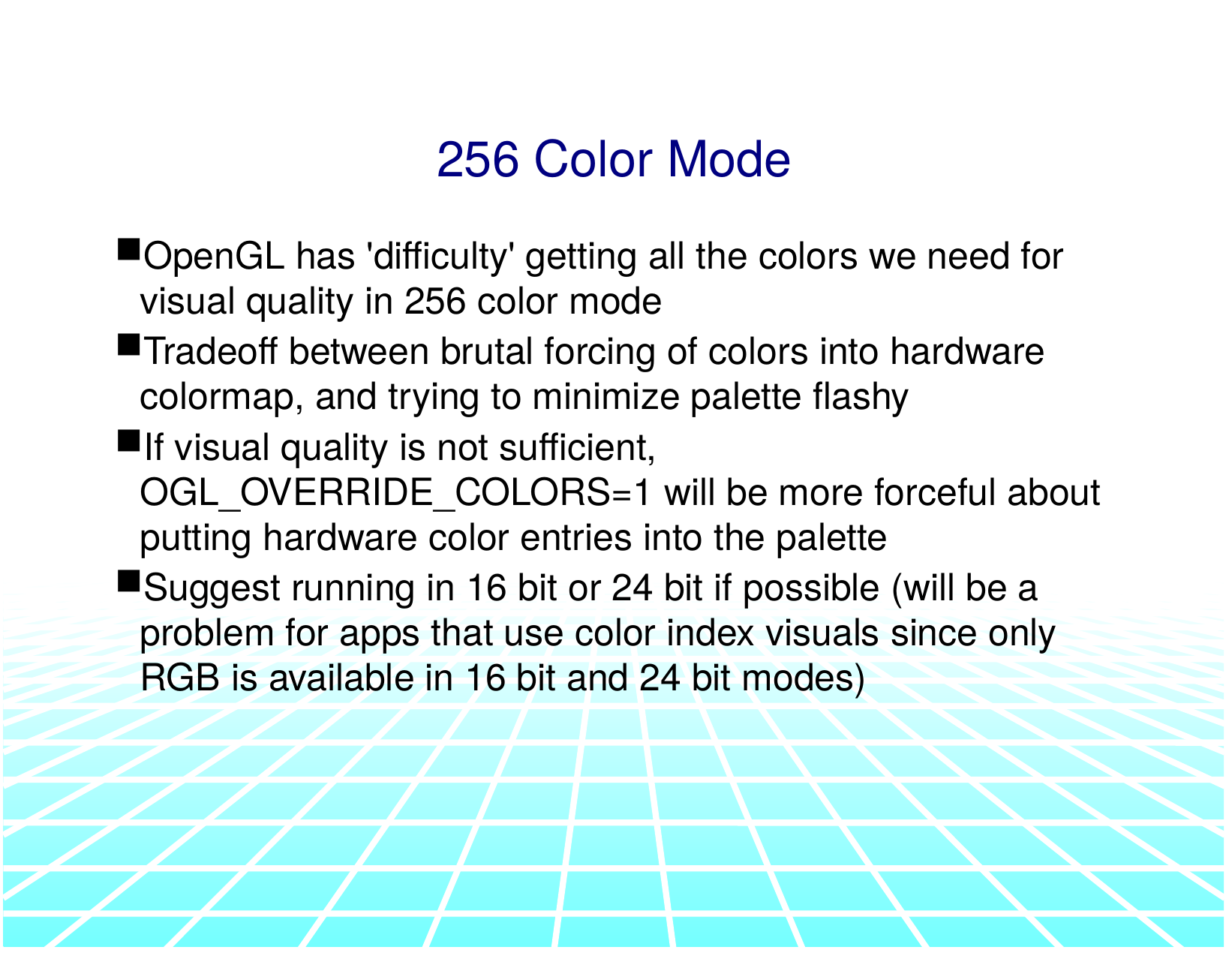

256 Color Mode
OpenGL has 'difficulty' getting all the colors we need for visual quality in 256 color mode
Tradeoff between brutal forcing of colors into hardware colormap, and trying to minimize palette flashy
If visual quality is not sufficient, OGL_OVERRIDE_COLORS=1 will be more forceful about putting hardware color entries into the palette
Suggest running in 16 bit or 24 bit if possible (will be a problem for apps that use color index visuals since only RGB is available in 16 bit and 24 bit modes)